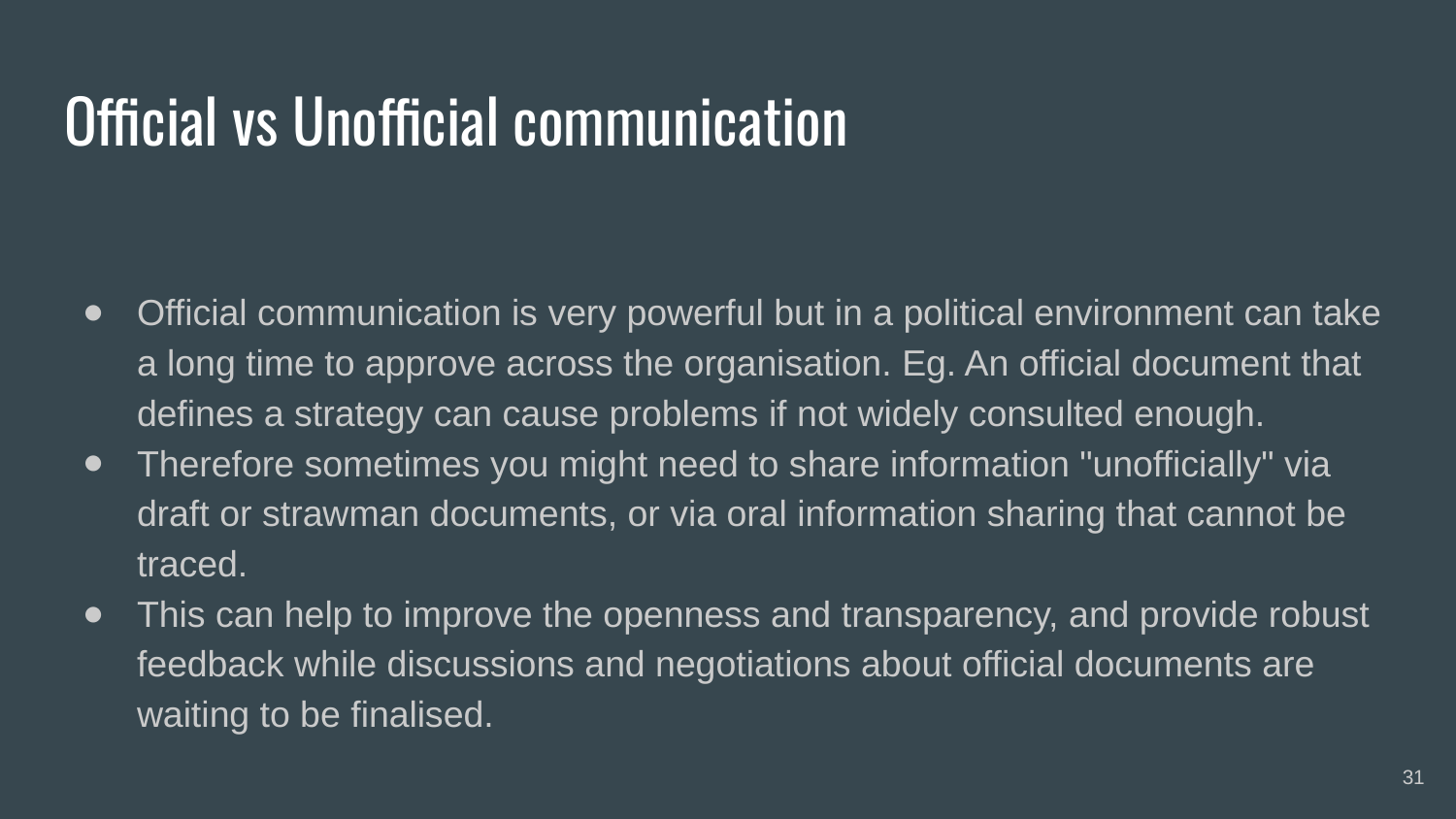

# Official vs Unofficial communication
Official communication is very powerful but in a political environment can take a long time to approve across the organisation. Eg. An official document that defines a strategy can cause problems if not widely consulted enough.
Therefore sometimes you might need to share information "unofficially" via draft or strawman documents, or via oral information sharing that cannot be traced.
This can help to improve the openness and transparency, and provide robust feedback while discussions and negotiations about official documents are waiting to be finalised.

31